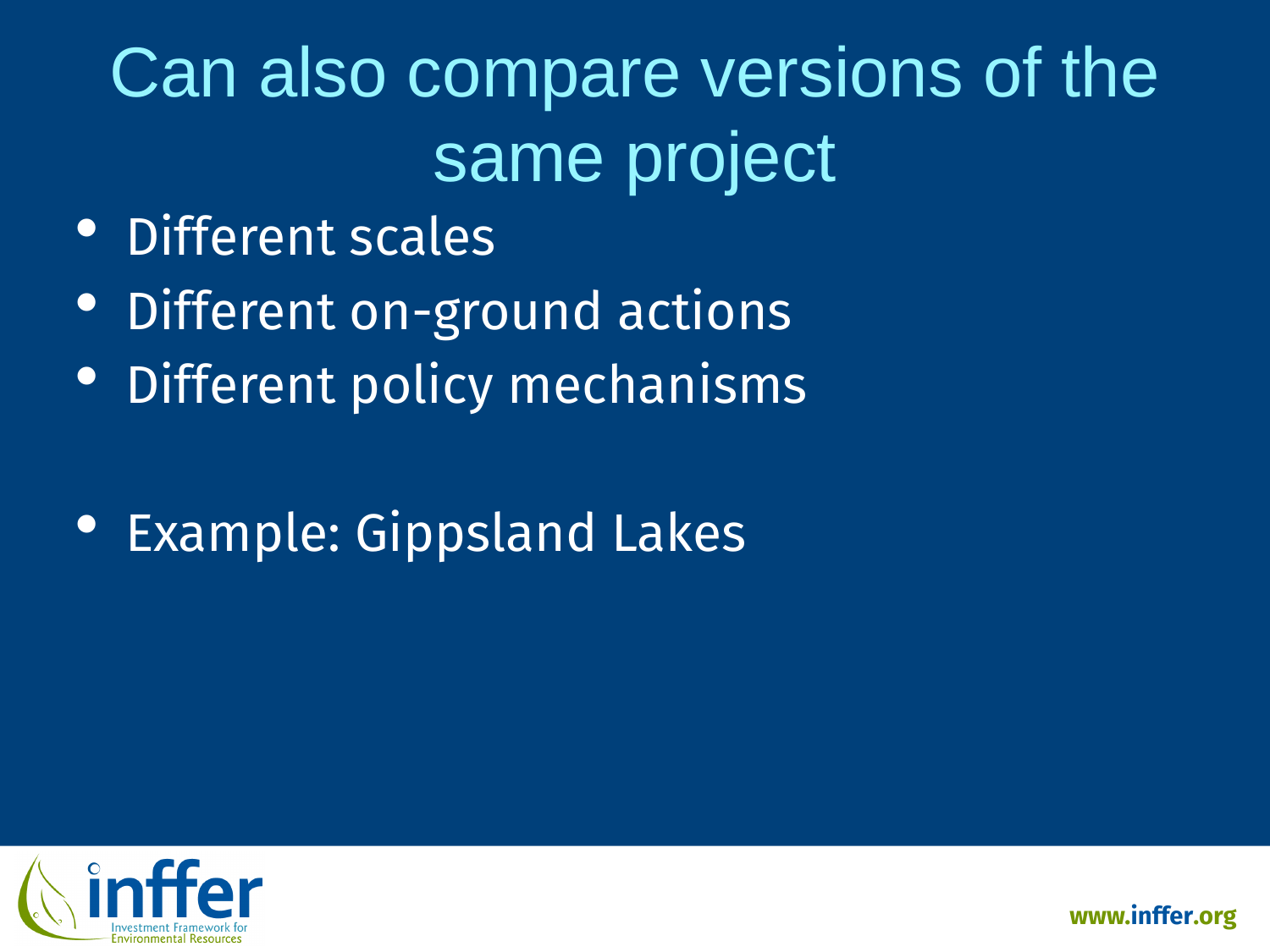

# Can also compare versions of the same project
Different scales
Different on-ground actions
Different policy mechanisms

Example: Gippsland Lakes